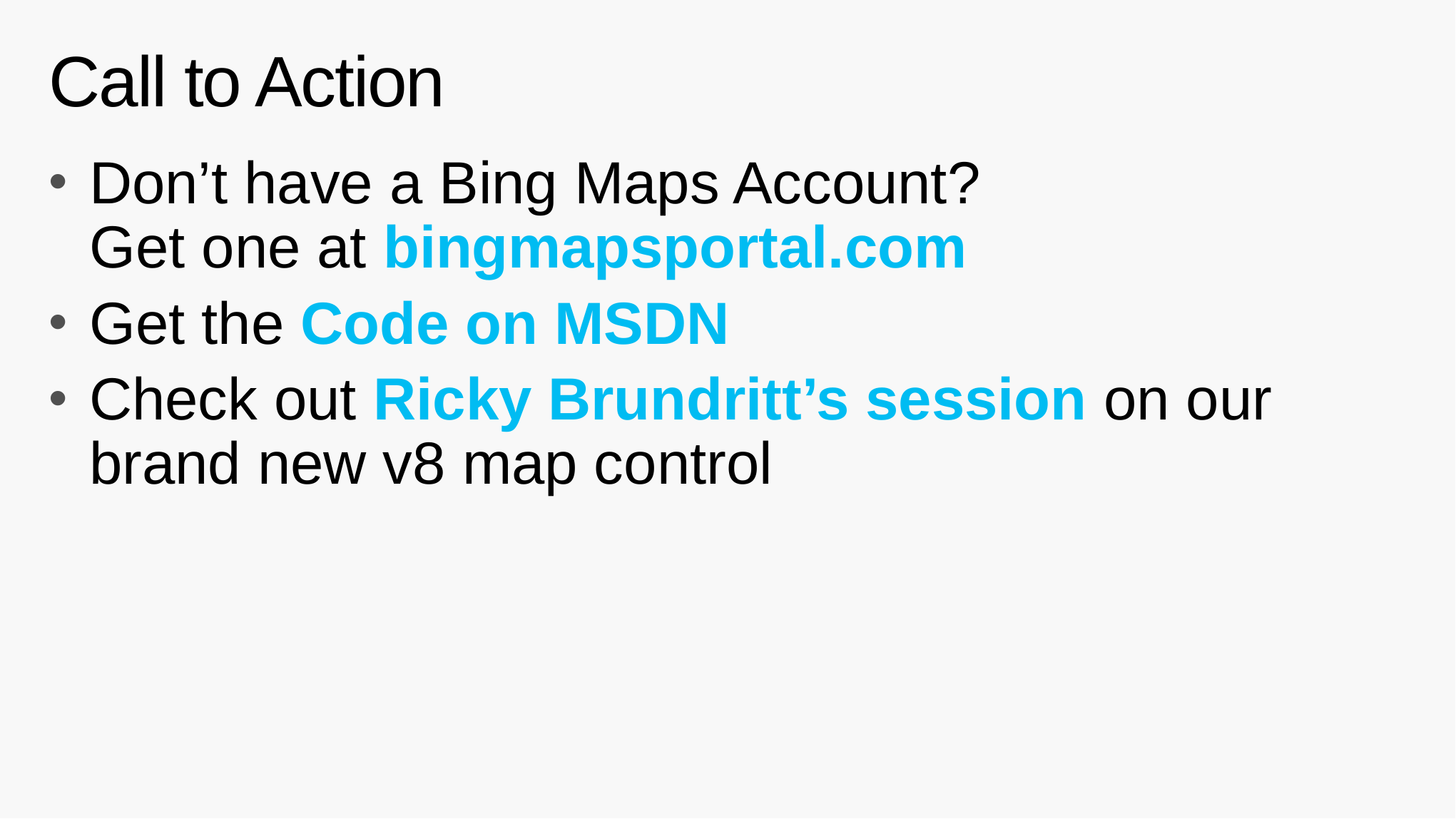

# Call to Action
Don’t have a Bing Maps Account?
Get one at bingmapsportal.com
Get the Code on MSDN
Check out Ricky Brundritt’s session on our brand new v8 map control